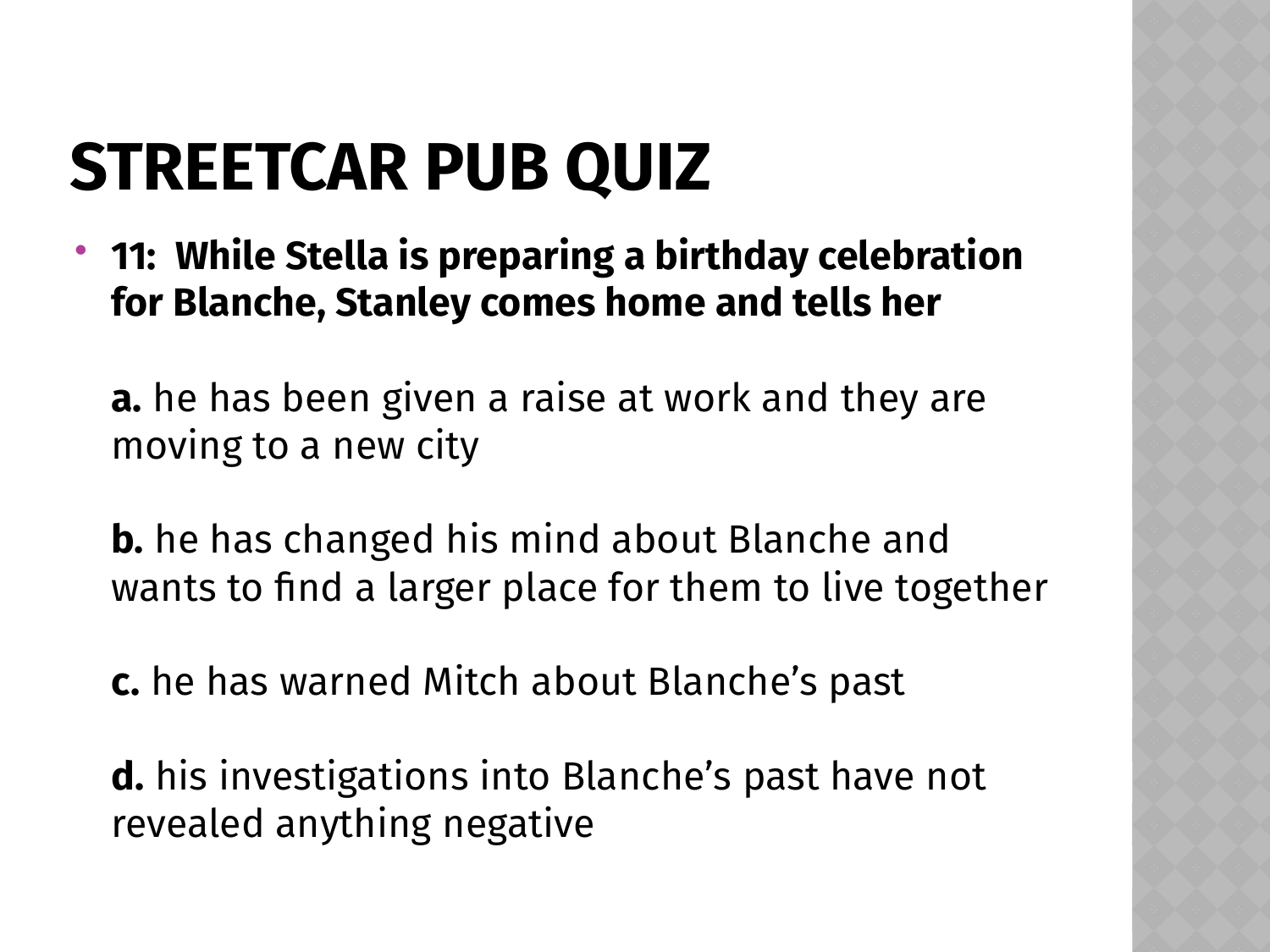

# Streetcar pub quiz
11:  While Stella is preparing a birthday celebration for Blanche, Stanley comes home and tells her
a. he has been given a raise at work and they are moving to a new city
b. he has changed his mind about Blanche and wants to find a larger place for them to live together
c. he has warned Mitch about Blanche’s past
d. his investigations into Blanche’s past have not revealed anything negative